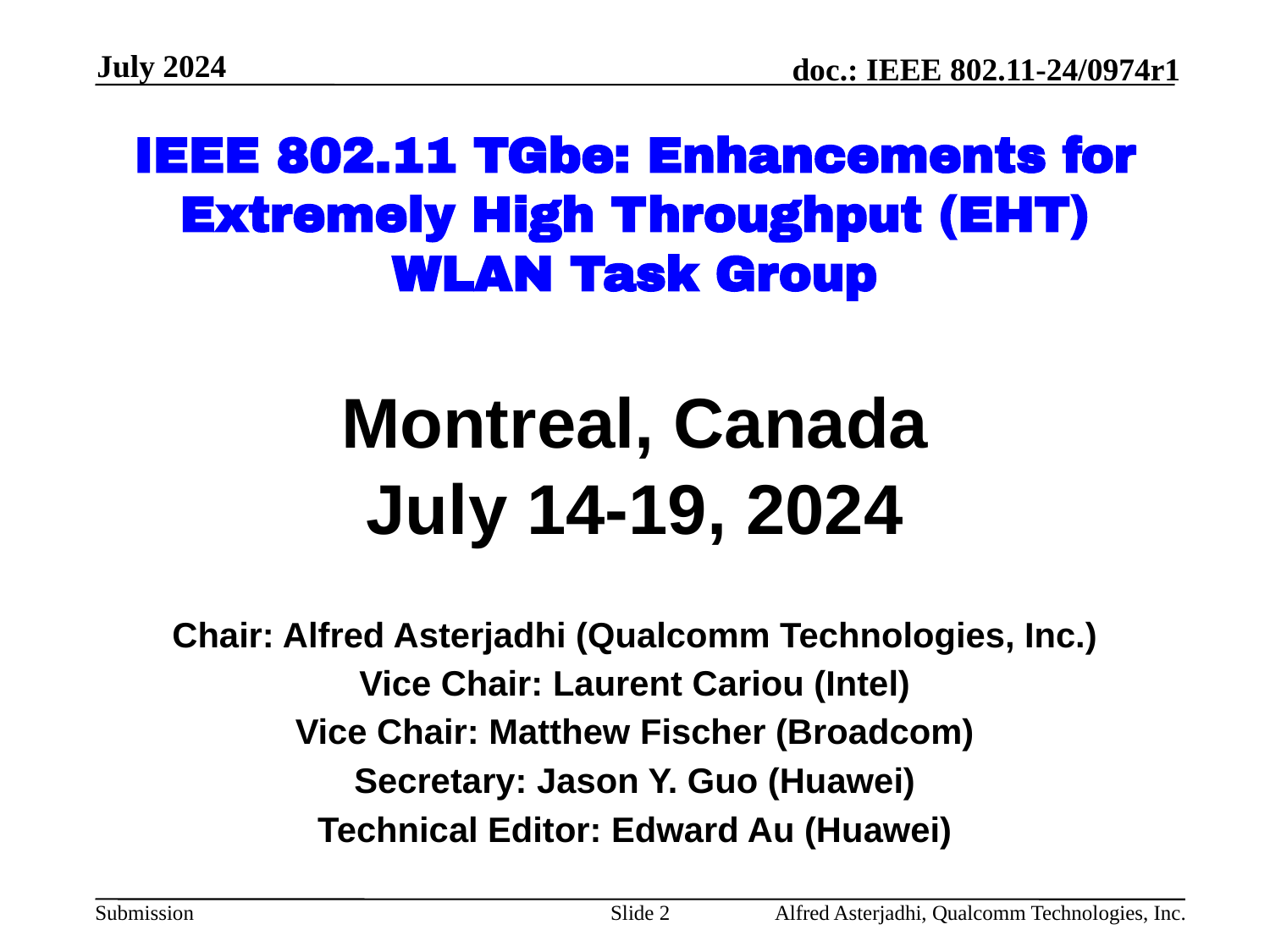

July 2024
# IEEE 802.11 TGbe: Enhancements for Extremely High Throughput (EHT) WLAN Task Group
Montreal, Canada
July 14-19, 2024

Chair: Alfred Asterjadhi (Qualcomm Technologies, Inc.)
Vice Chair: Laurent Cariou (Intel)
Vice Chair: Matthew Fischer (Broadcom)
Secretary: Jason Y. Guo (Huawei)
Technical Editor: Edward Au (Huawei)

Slide 2
Alfred Asterjadhi, Qualcomm Technologies, Inc.